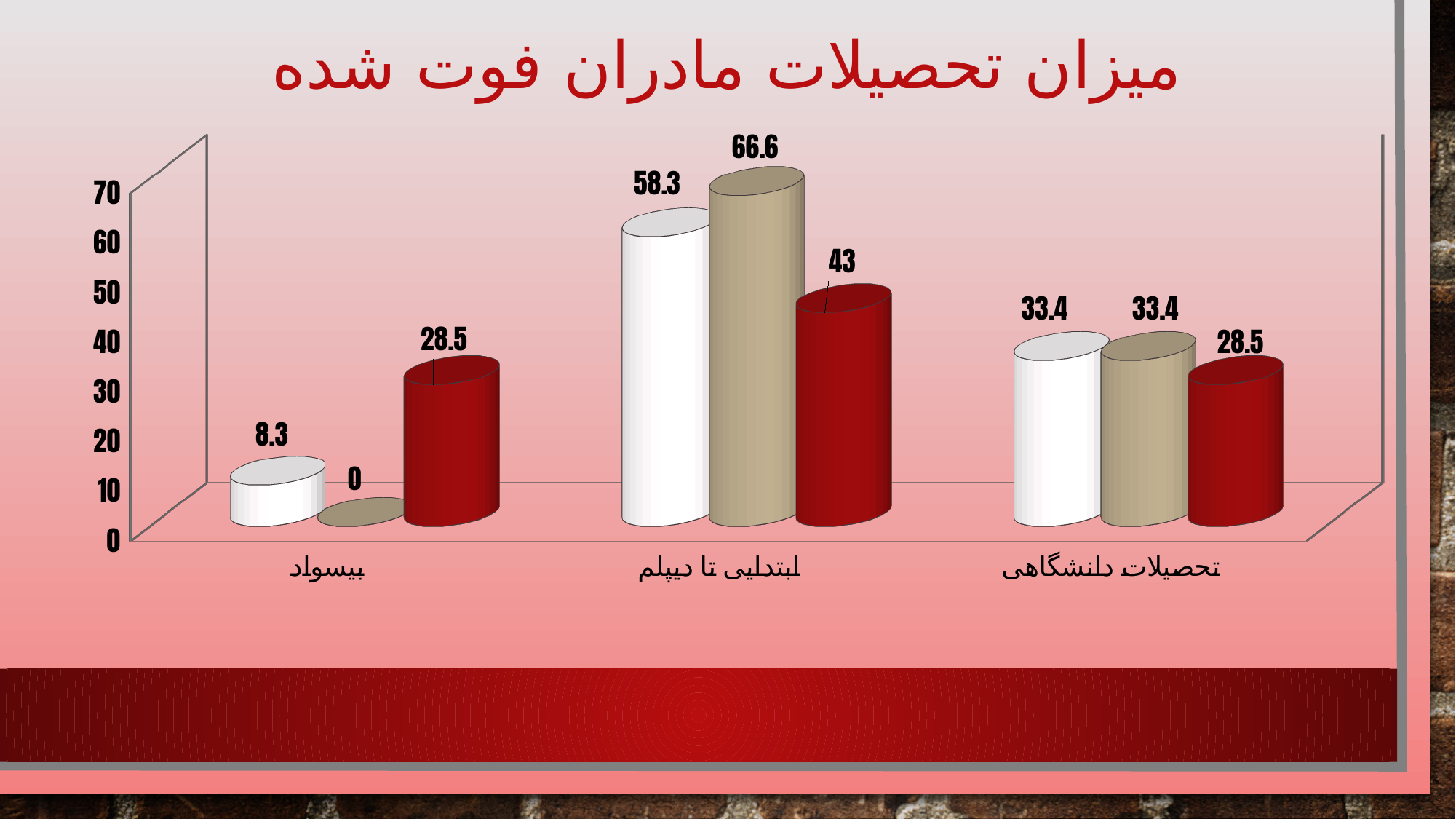

# میزان تحصیلات مادران فوت شده

[unsupported chart]